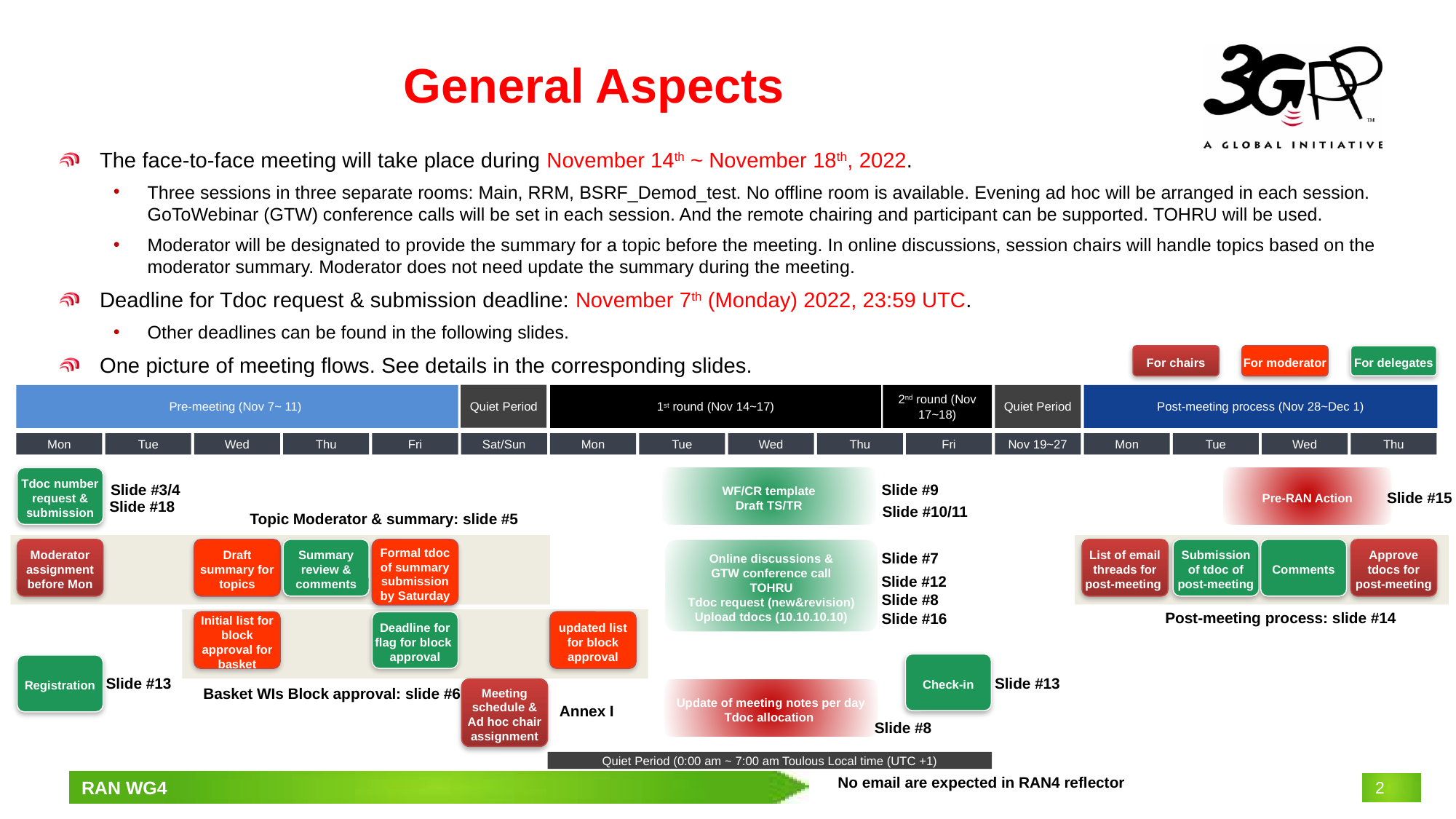

# General Aspects
The face-to-face meeting will take place during November 14th ~ November 18th, 2022.
Three sessions in three separate rooms: Main, RRM, BSRF_Demod_test. No offline room is available. Evening ad hoc will be arranged in each session. GoToWebinar (GTW) conference calls will be set in each session. And the remote chairing and participant can be supported. TOHRU will be used.
Moderator will be designated to provide the summary for a topic before the meeting. In online discussions, session chairs will handle topics based on the moderator summary. Moderator does not need update the summary during the meeting.
Deadline for Tdoc request & submission deadline: November 7th (Monday) 2022, 23:59 UTC.
Other deadlines can be found in the following slides.
One picture of meeting flows. See details in the corresponding slides.
For chairs
For moderator
For delegates
Quiet Period
Pre-meeting (Nov 7~ 11)
1st round (Nov 14~17)
2nd round (Nov 17~18)
Quiet Period
Post-meeting process (Nov 28~Dec 1)
Mon
Tue
Wed
Thu
Fri
Sat/Sun
Mon
Tue
Wed
Thu
Fri
Nov 19~27
Mon
Tue
Wed
Thu
Tdoc number request & submission
WF/CR template
Draft TS/TR
Pre-RAN Action
Slide #3/4
Slide #9
Slide #15
Slide #18
Slide #10/11
Topic Moderator & summary: slide #5

Moderator assignment before Mon
Draft summary for topics
Summary review & comments
Formal tdoc of summary submission by Saturday
Online discussions &
GTW conference call
TOHRU
Tdoc request (new&revision)
Upload tdocs (10.10.10.10)
List of email threads for post-meeting
Submission of tdoc of post-meeting
Comments
Approve tdocs for post-meeting
Slide #7
Slide #12
Slide #8
Post-meeting process: slide #14
Slide #16

Initial list for block approval for basket
Deadline for flag for block  approval
updated list for block approval
Check-in
Registration
Slide #13
Slide #13
Basket WIs Block approval: slide #6
Meeting schedule & Ad hoc chair assignment
Update of meeting notes per day
Tdoc allocation
Annex I
Slide #8
Quiet Period (0:00 am ~ 7:00 am Toulous Local time (UTC +1)
No email are expected in RAN4 reflector